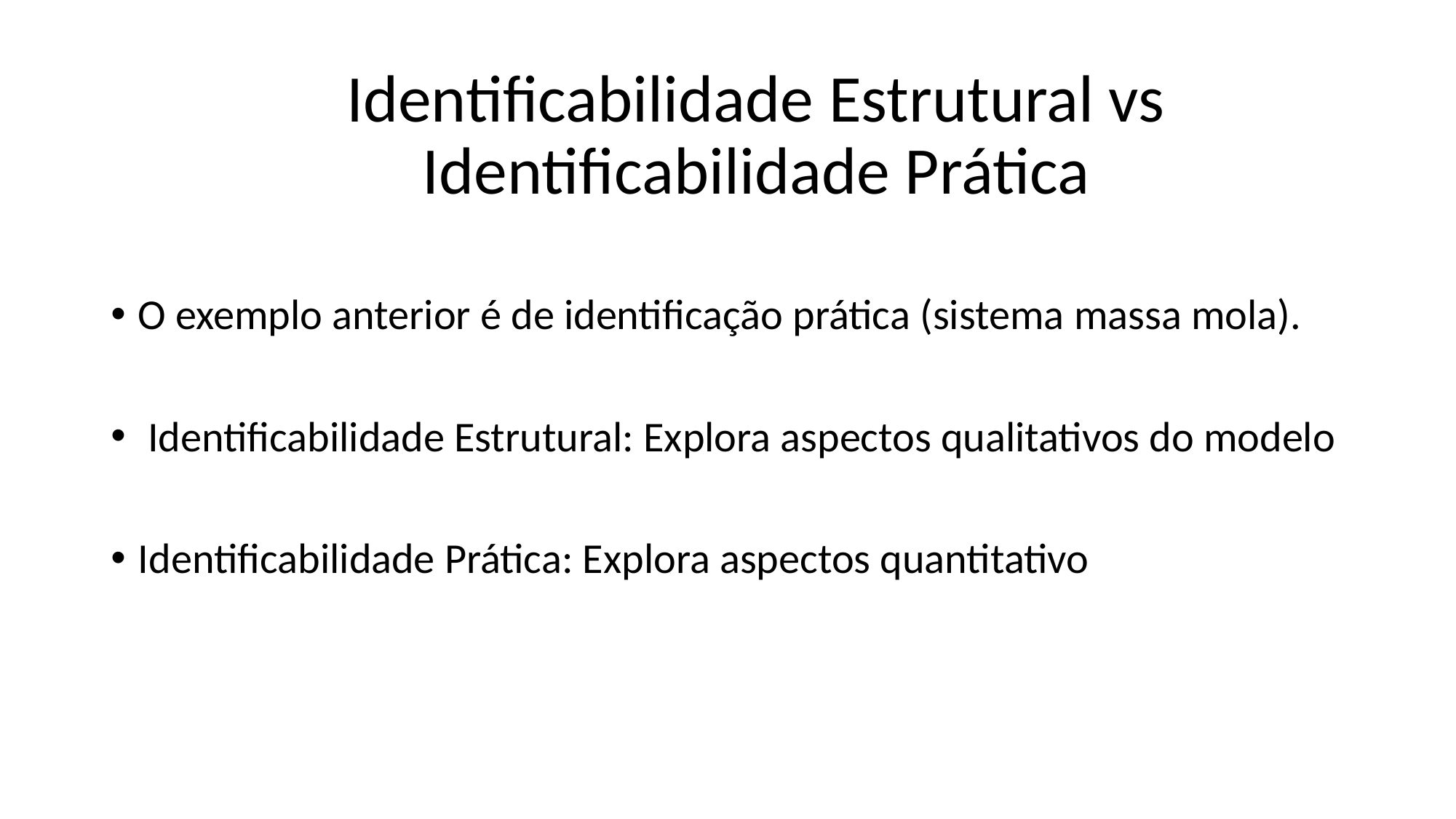

# Identificabilidade Estrutural vs Identificabilidade Prática
O exemplo anterior é de identificação prática (sistema massa mola).

 Identificabilidade Estrutural: Explora aspectos qualitativos do modelo

Identificabilidade Prática: Explora aspectos quantitativo